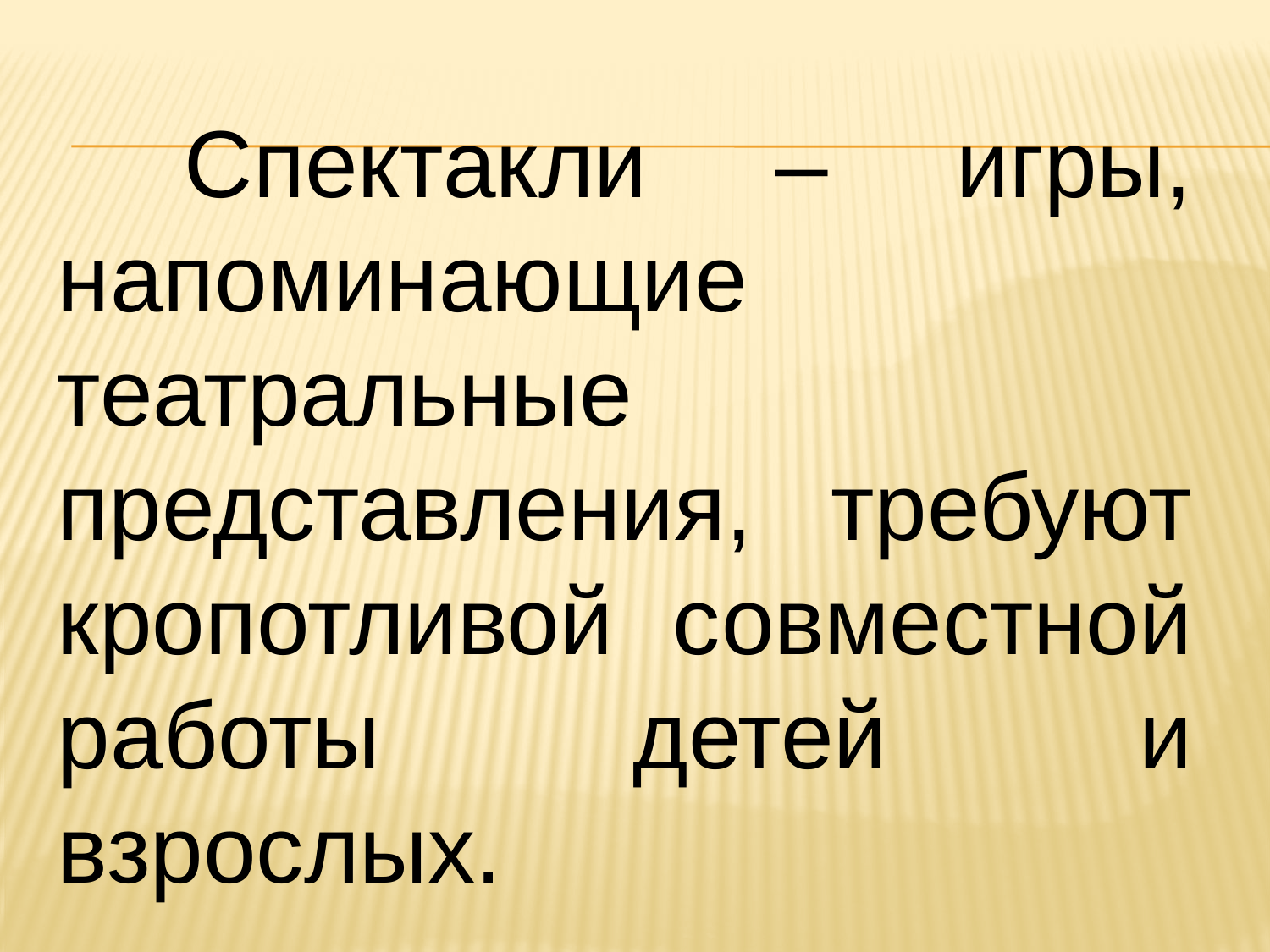

Спектакли – игры, напоминающие театральные представления, требуют кропотливой совместной работы детей и взрослых.